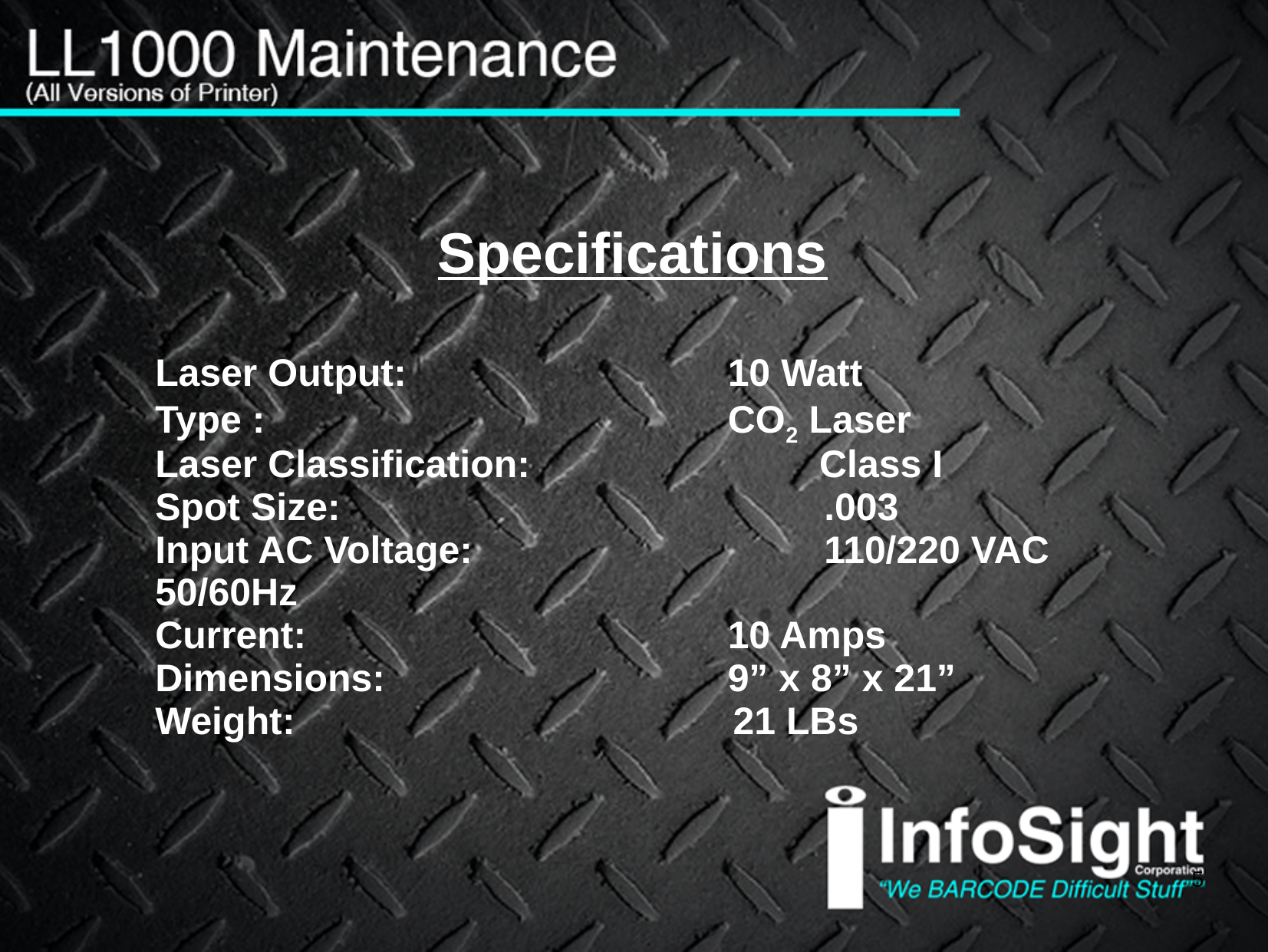

Specifications
Laser Output:			           10 Watt
Type :		                	           CO2 Laser
Laser Classification:		           Class I
Spot Size:			                    .003
Input AC Voltage:		                    110/220 VAC 50/60Hz
Current:          			           10 Amps
Dimensions:			           9” x 8” x 21”
Weight:		  	                    21 LBs
5